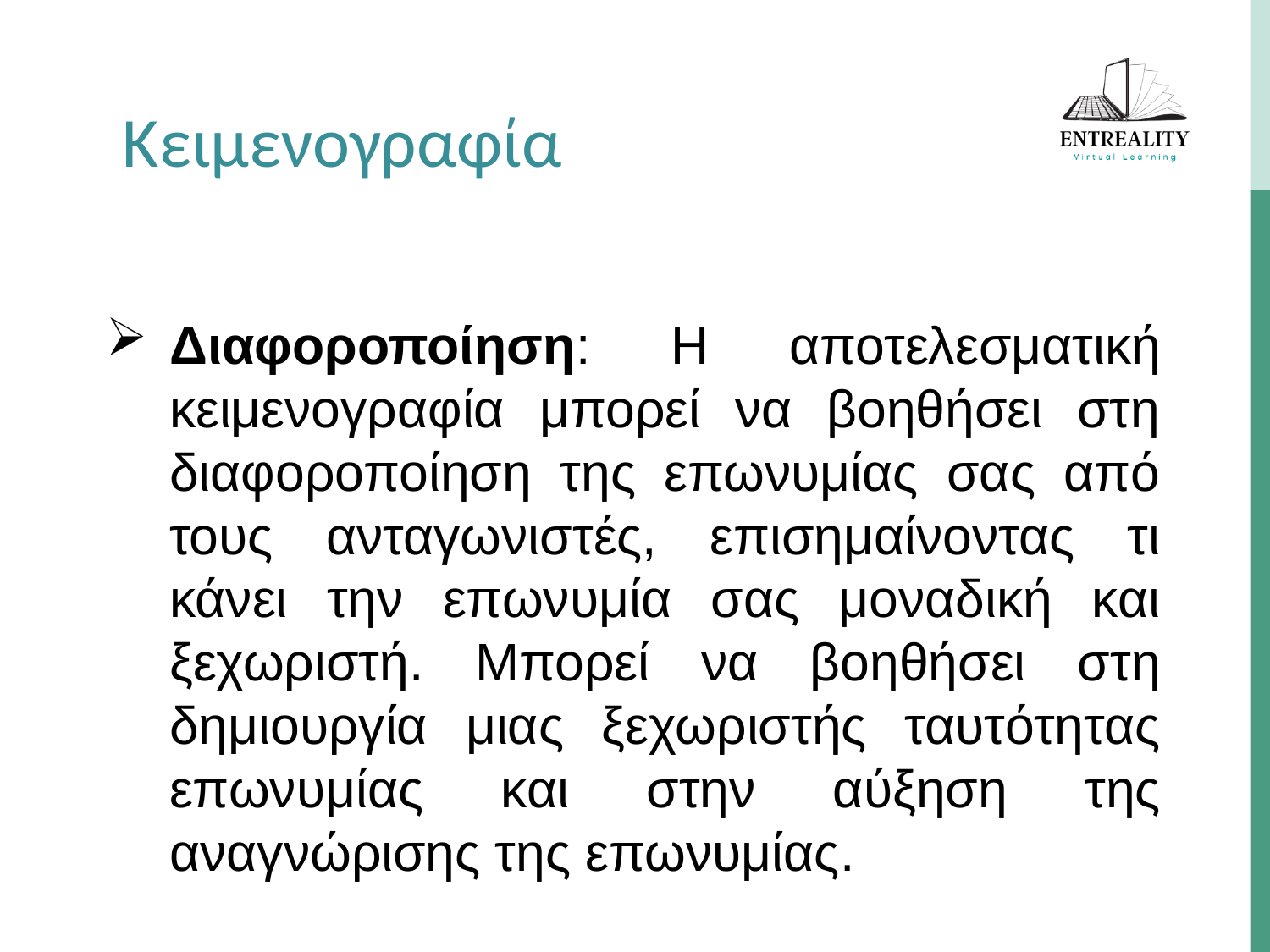

Κειμενογραφία
Διαφοροποίηση: Η αποτελεσματική κειμενογραφία μπορεί να βοηθήσει στη διαφοροποίηση της επωνυμίας σας από τους ανταγωνιστές, επισημαίνοντας τι κάνει την επωνυμία σας μοναδική και ξεχωριστή. Μπορεί να βοηθήσει στη δημιουργία μιας ξεχωριστής ταυτότητας επωνυμίας και στην αύξηση της αναγνώρισης της επωνυμίας.